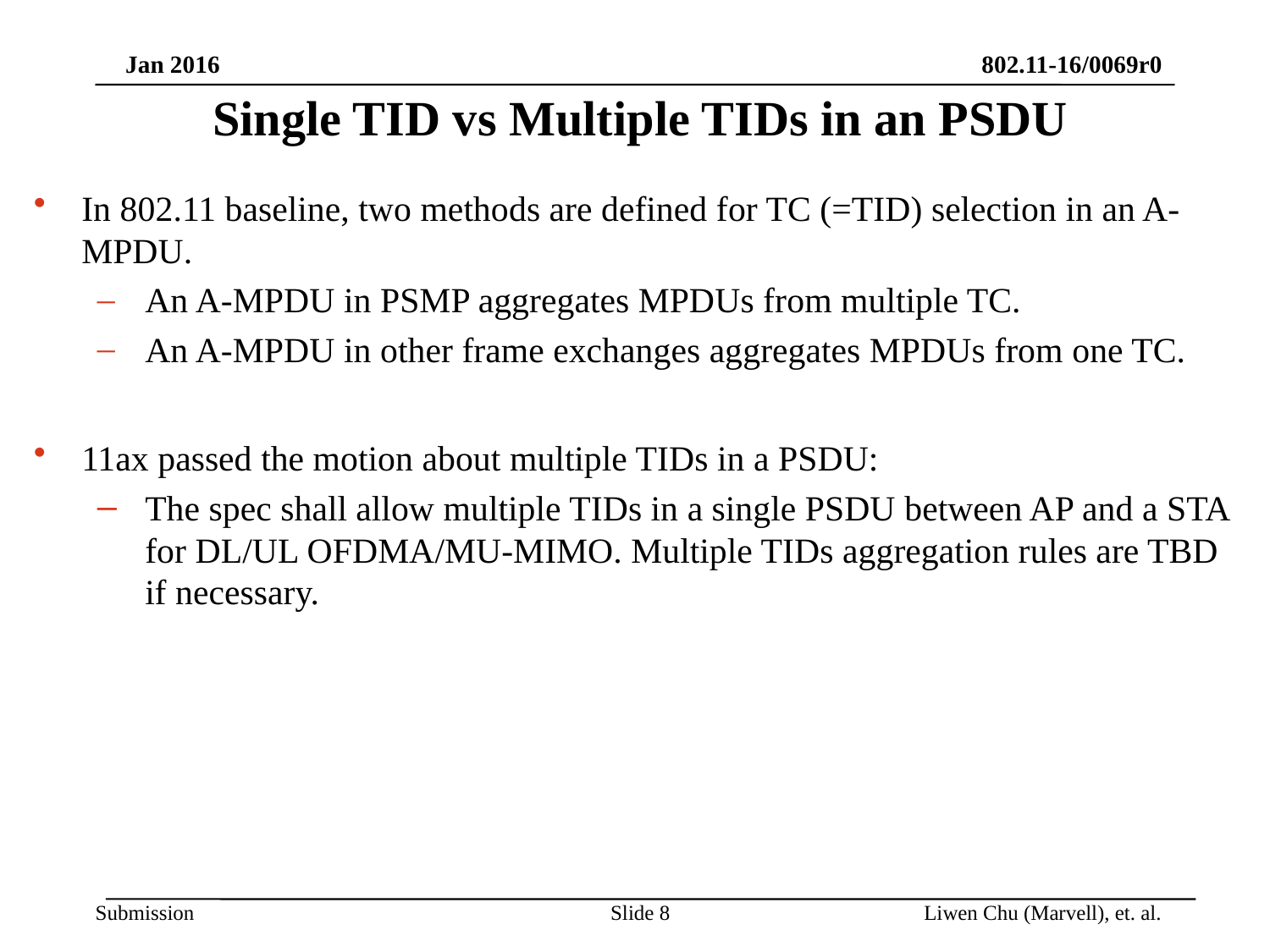

# Single TID vs Multiple TIDs in an PSDU
In 802.11 baseline, two methods are defined for TC (=TID) selection in an A-MPDU.
An A-MPDU in PSMP aggregates MPDUs from multiple TC.
An A-MPDU in other frame exchanges aggregates MPDUs from one TC.

11ax passed the motion about multiple TIDs in a PSDU:
The spec shall allow multiple TIDs in a single PSDU between AP and a STA for DL/UL OFDMA/MU-MIMO. Multiple TIDs aggregation rules are TBD if necessary.

Slide 8
Liwen Chu (Marvell), et. al.